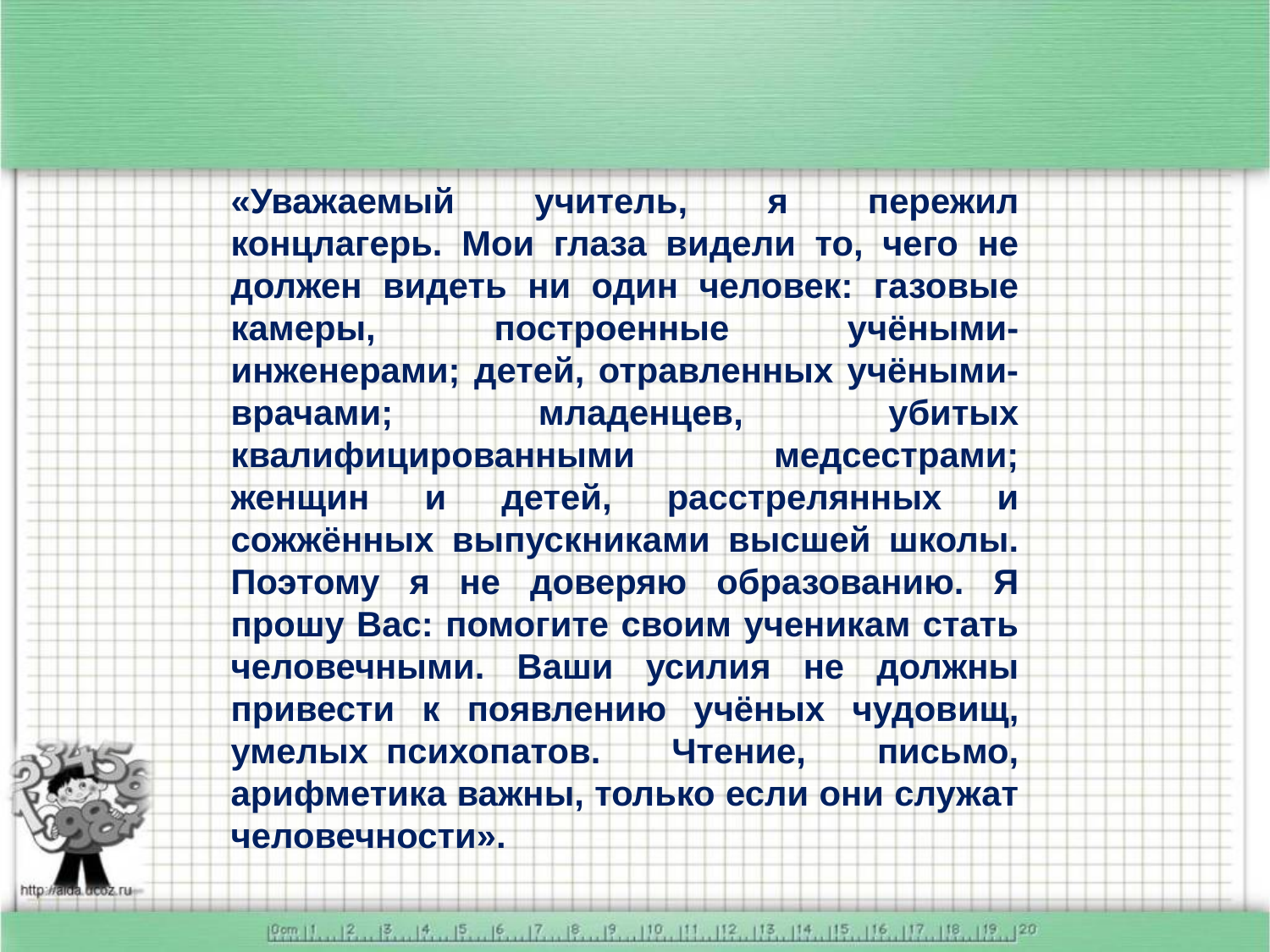

«Уважаемый учитель, я пережил концлагерь. Мои глаза видели то, чего не должен видеть ни один человек: газовые камеры, построенные учёными-инженерами; детей, отравленных учёными-врачами; младенцев, убитых квалифицированными медсестрами; женщин и детей, расстрелянных и сожжённых выпускниками высшей школы. Поэтому я не доверяю образованию. Я прошу Вас: помогите своим ученикам стать человечными. Ваши усилия не должны привести к появлению учёных чудовищ, умелых психопатов.    Чтение,    письмо, арифметика важны, только если они служат человечности».